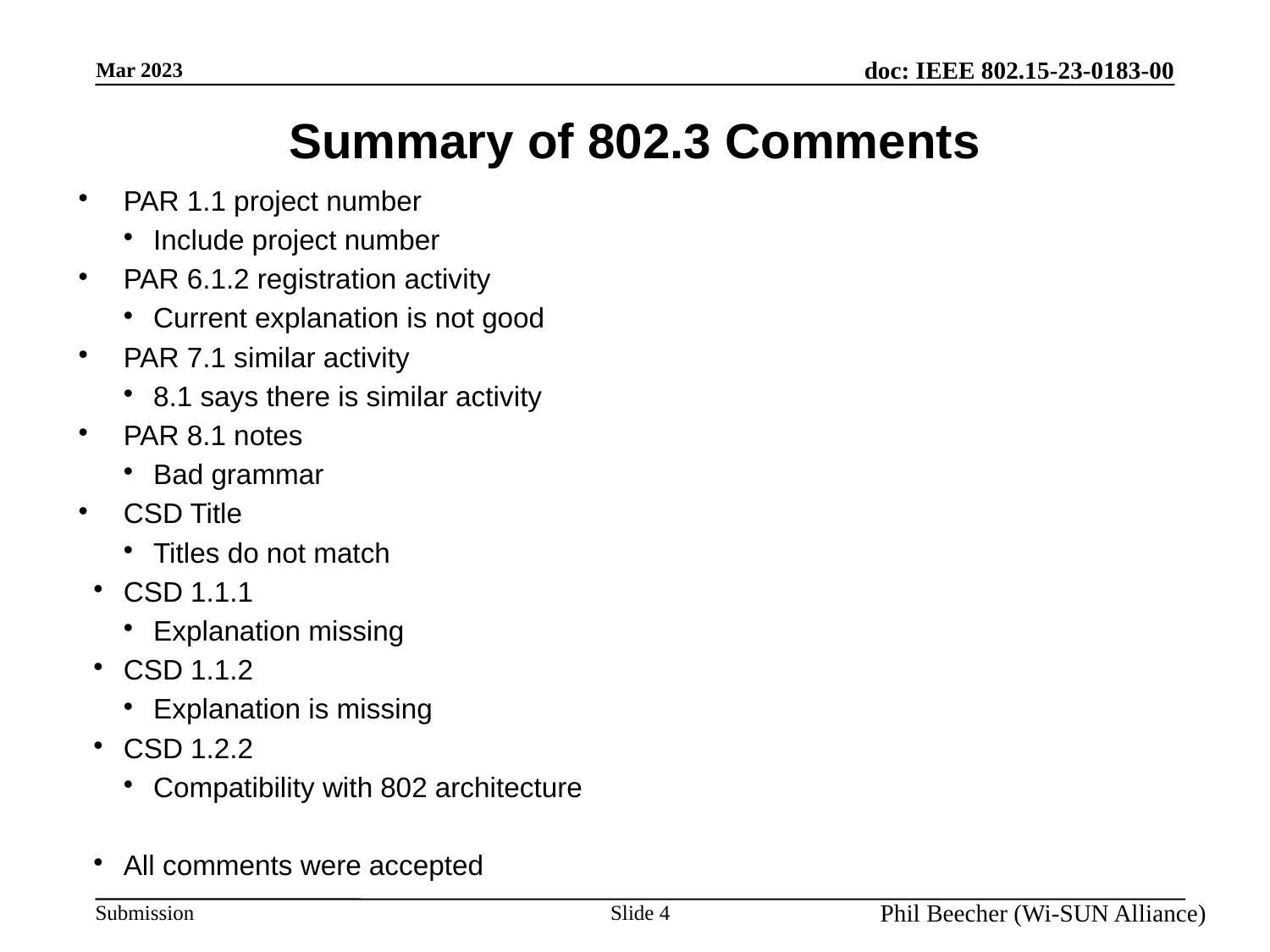

Summary of 802.3 Comments
PAR 1.1 project number
Include project number
PAR 6.1.2 registration activity
Current explanation is not good
PAR 7.1 similar activity
8.1 says there is similar activity
PAR 8.1 notes
Bad grammar
CSD Title
Titles do not match
CSD 1.1.1
Explanation missing
CSD 1.1.2
Explanation is missing
CSD 1.2.2
Compatibility with 802 architecture

All comments were accepted
Slide 4